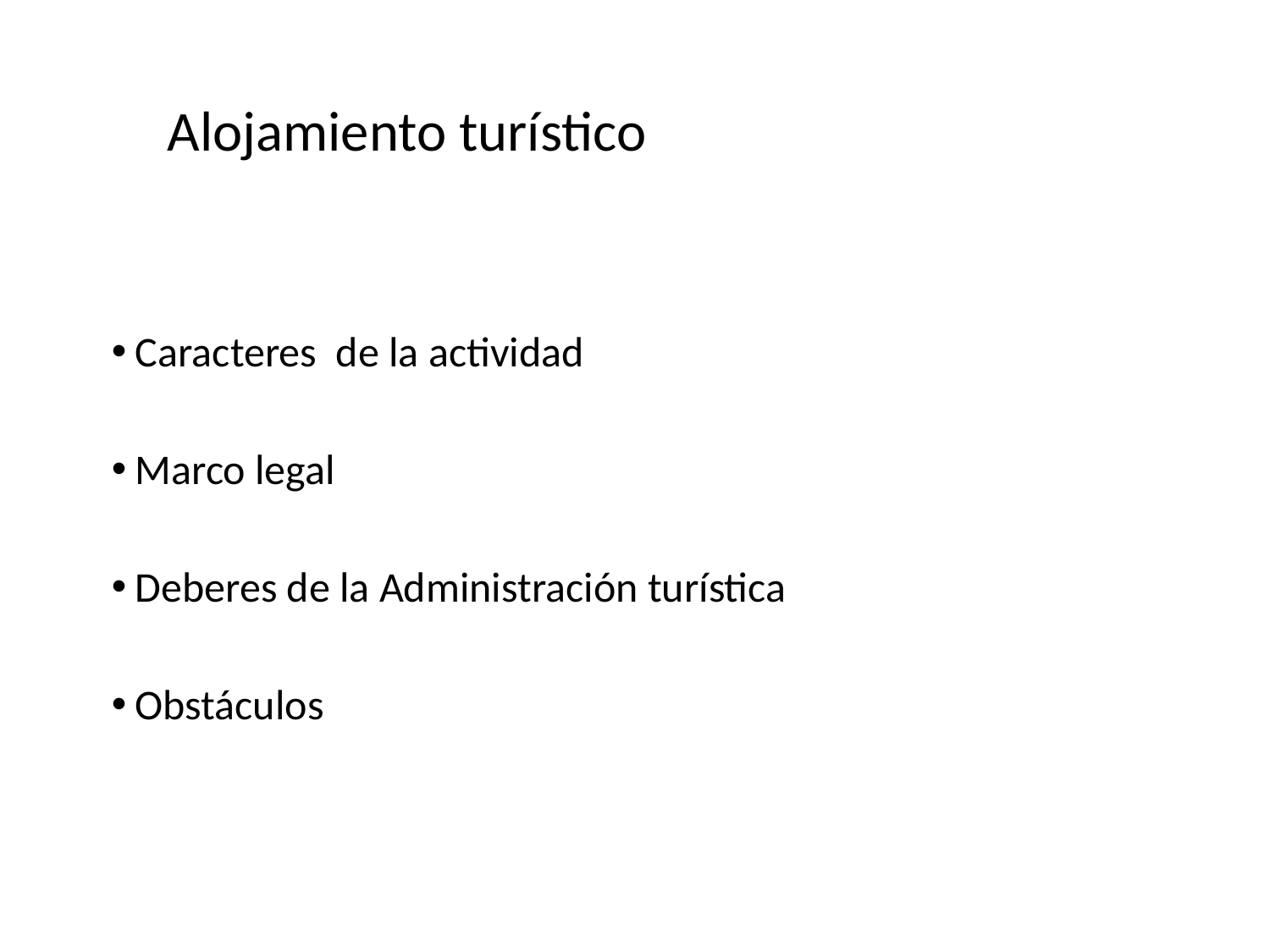

Alojamiento turístico

Caracteres  de la actividad

Marco legal

Deberes de la Administración turística

Obstáculos